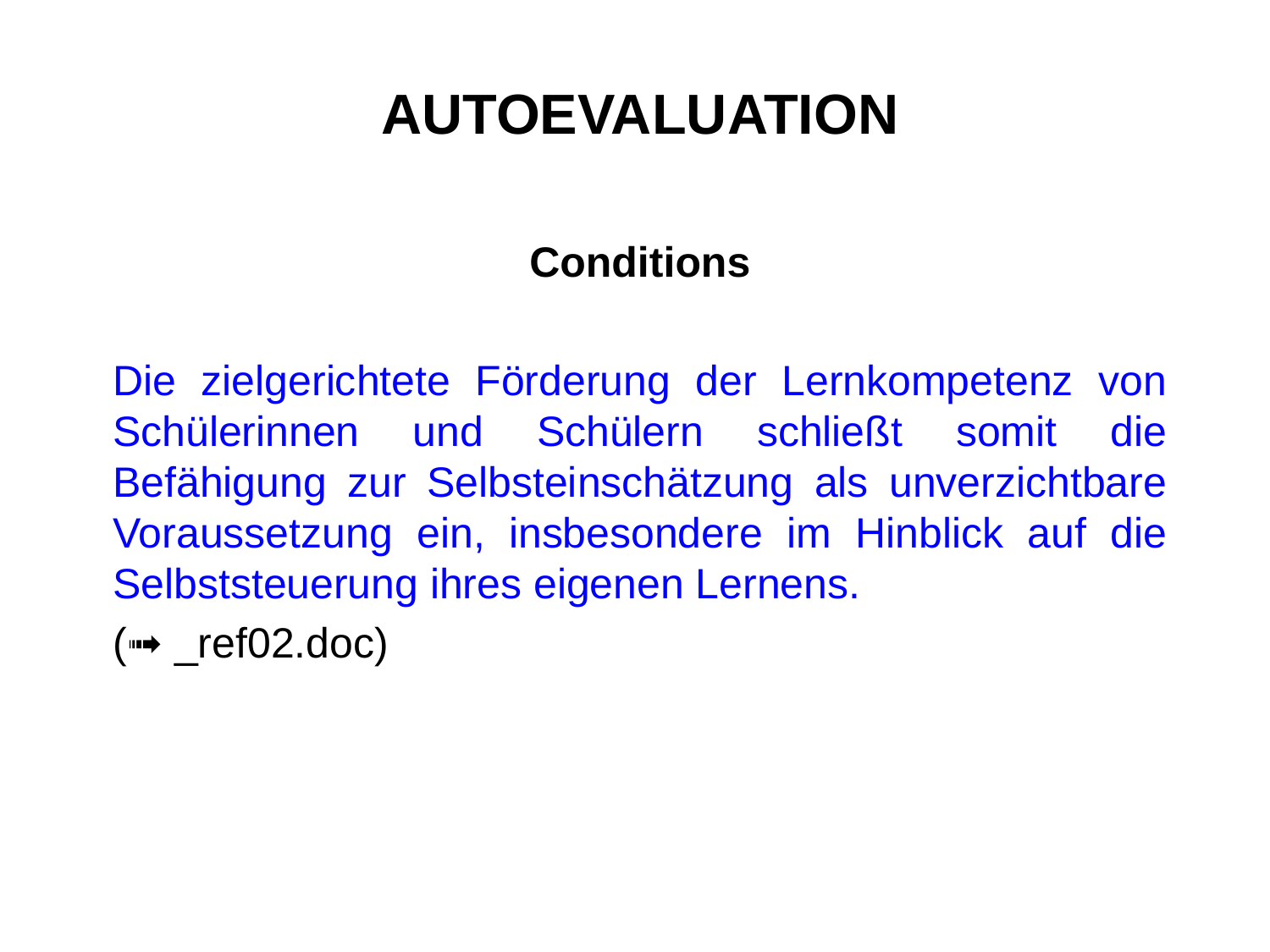

# Autoevaluation
Conditions

Die zielgerichtete Förderung der Lernkompetenz von Schülerinnen und Schülern schließt somit die Befähigung zur Selbsteinschätzung als unverzichtbare Voraussetzung ein, insbesondere im Hinblick auf die Selbststeuerung ihres eigenen Lernens.
(➟ _ref02.doc)